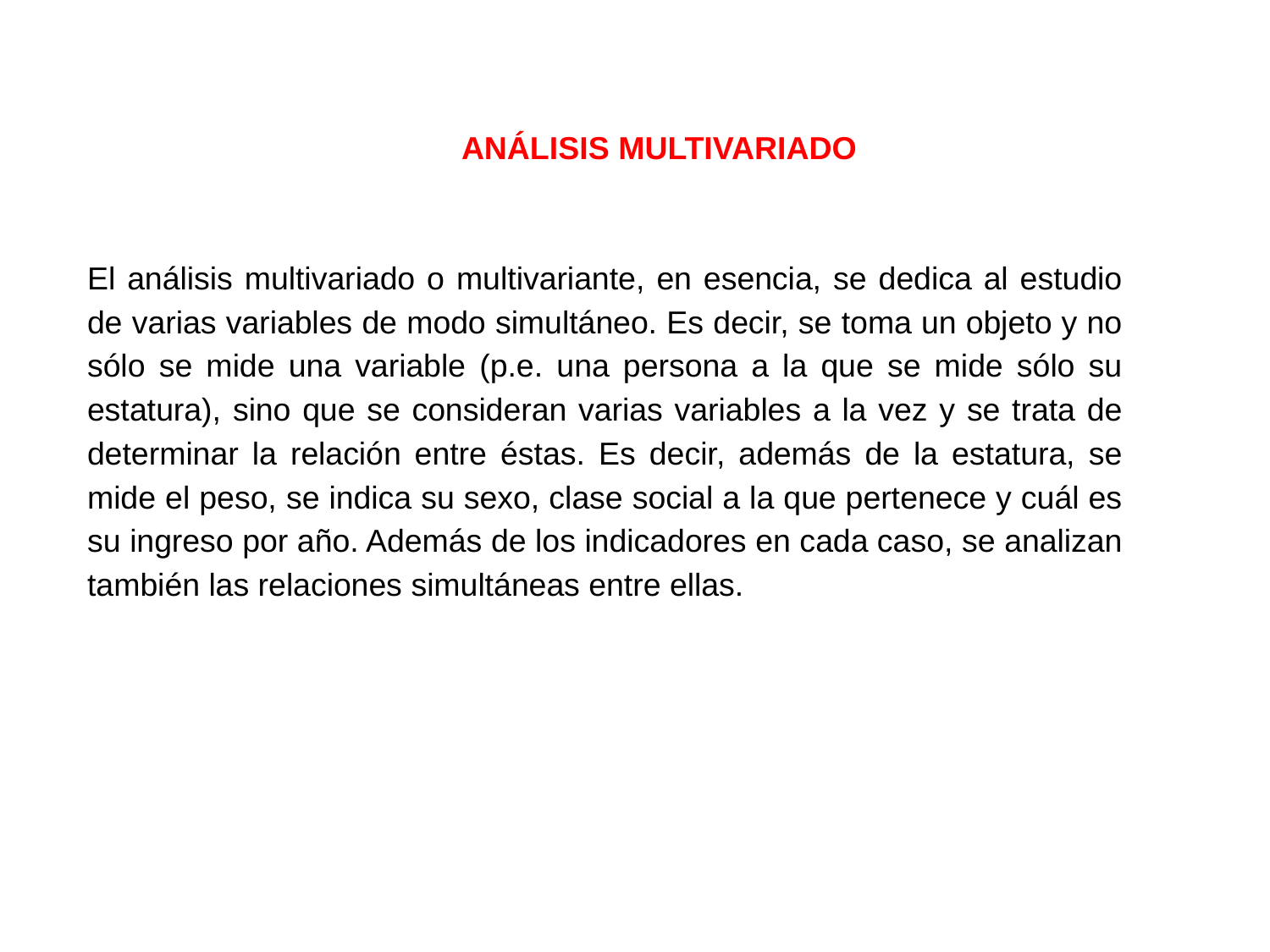

ANÁLISIS MULTIVARIADO
El análisis multivariado o multivariante, en esencia, se dedica al estudio de varias variables de modo simultáneo. Es decir, se toma un objeto y no sólo se mide una variable (p.e. una persona a la que se mide sólo su estatura), sino que se consideran varias variables a la vez y se trata de determinar la relación entre éstas. Es decir, además de la estatura, se mide el peso, se indica su sexo, clase social a la que pertenece y cuál es su ingreso por año. Además de los indicadores en cada caso, se analizan también las relaciones simultáneas entre ellas.